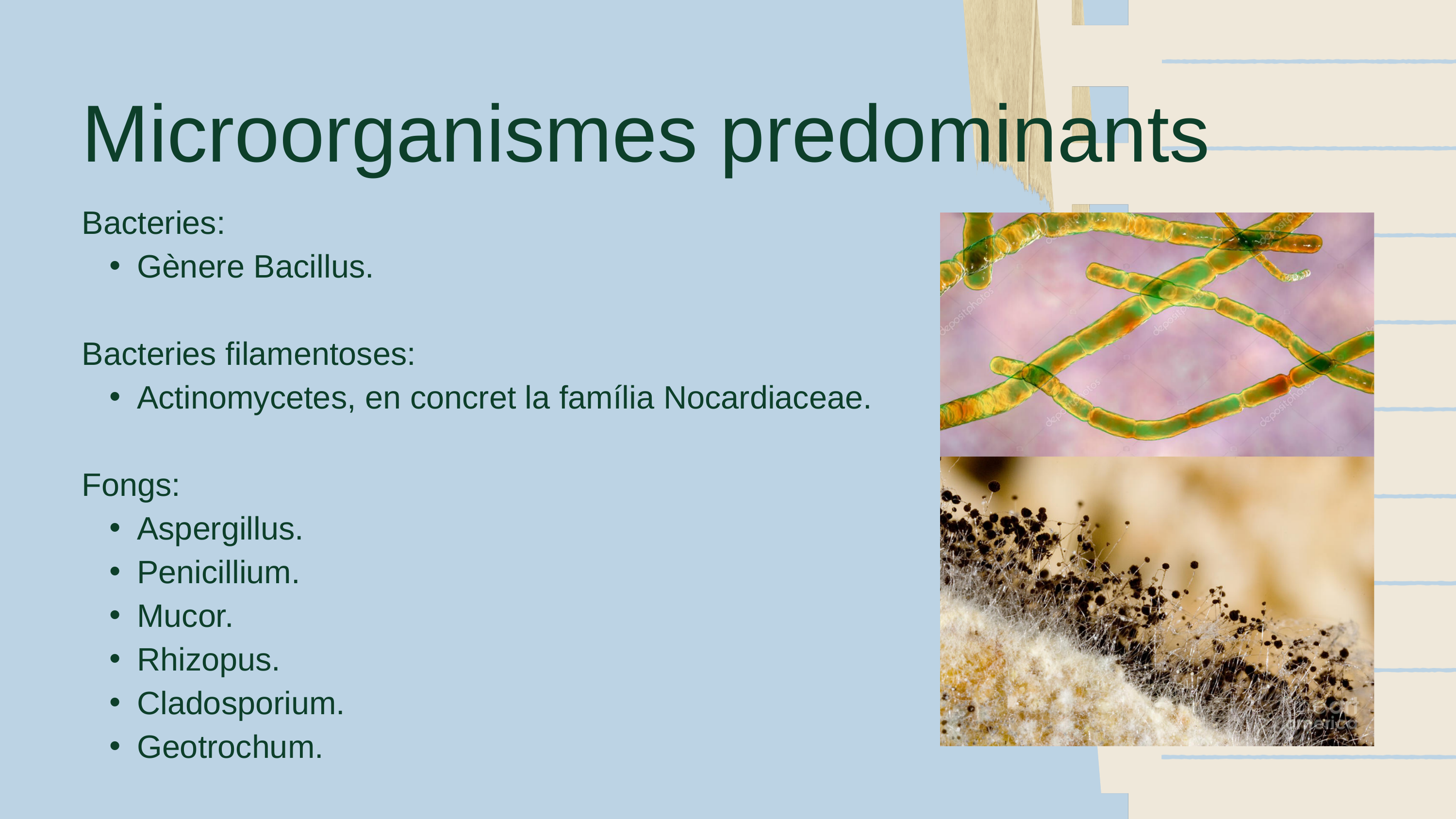

Microorganismes predominants
Bacteries:
Gènere Bacillus.

Bacteries filamentoses:
Actinomycetes, en concret la família Nocardiaceae.

Fongs:
Aspergillus.
Penicillium.
Mucor.
Rhizopus.
Cladosporium.
Geotrochum.